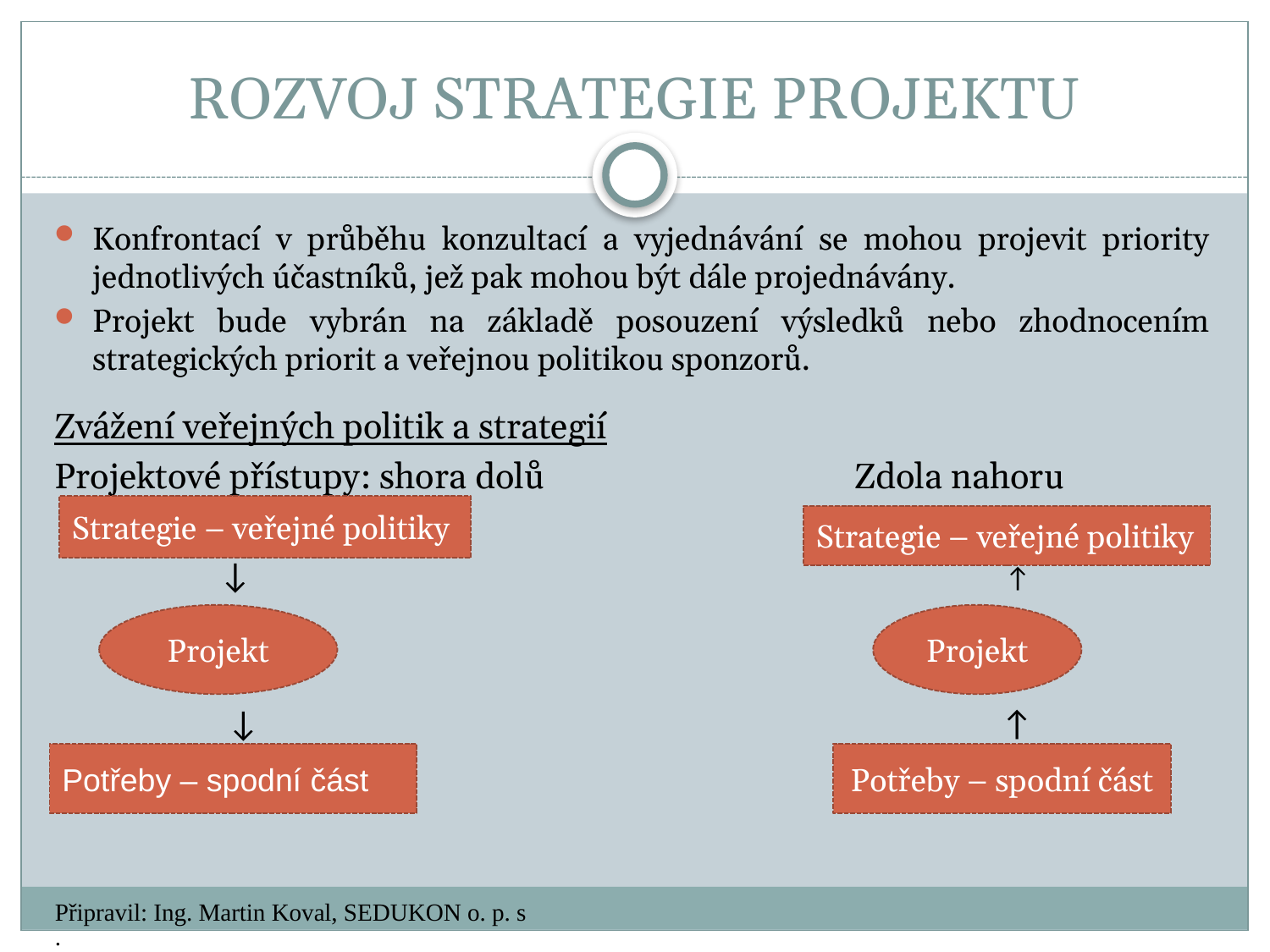

# ROZVOJ STRATEGIE PROJEKTU
Konfrontací v průběhu konzultací a vyjednávání se mohou projevit priority jednotlivých účastníků, jež pak mohou být dále projednávány.
Projekt bude vybrán na základě posouzení výsledků nebo zhodnocením strategických priorit a veřejnou politikou sponzorů.

Zvážení veřejných politik a strategií
Projektové přístupy: shora dolů			Zdola nahoru

		↓						   ↑

		 ↓ 						  ↑
Strategie – veřejné politiky
Strategie – veřejné politiky
Projekt
Projekt
Potřeby – spodní část
Potřeby – spodní část
Připravil: Ing. Martin Koval, SEDUKON o. p. s.